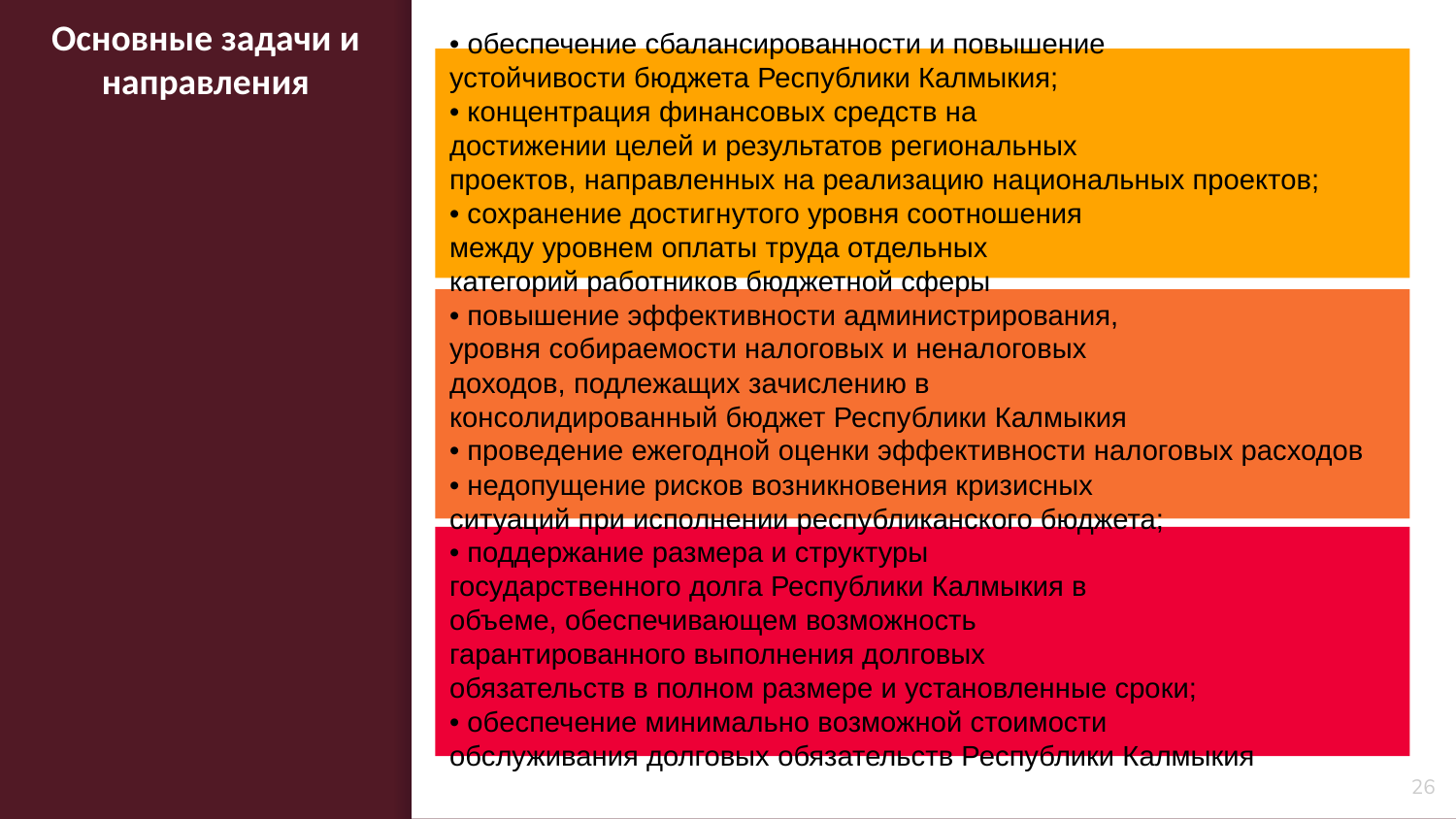

# Основные задачи и направления
• обеспечение сбалансированности и повышение устойчивости бюджета Республики Калмыкия;
• концентрация финансовых средств на достижении целей и результатов региональных проектов, направленных на реализацию национальных проектов;
• сохранение достигнутого уровня соотношения между уровнем оплаты труда отдельных категорий работников бюджетной сферы
• повышение эффективности администрирования, уровня собираемости налоговых и неналоговых доходов, подлежащих зачислению в консолидированный бюджет Республики Калмыкия
• проведение ежегодной оценки эффективности налоговых расходов
• недопущение рисков возникновения кризисных ситуаций при исполнении республиканского бюджета;
• поддержание размера и структуры государственного долга Республики Калмыкия в объеме, обеспечивающем возможность гарантированного выполнения долговых обязательств в полном размере и установленные сроки;
• обеспечение минимально возможной стоимости обслуживания долговых обязательств Республики Калмыкия

26